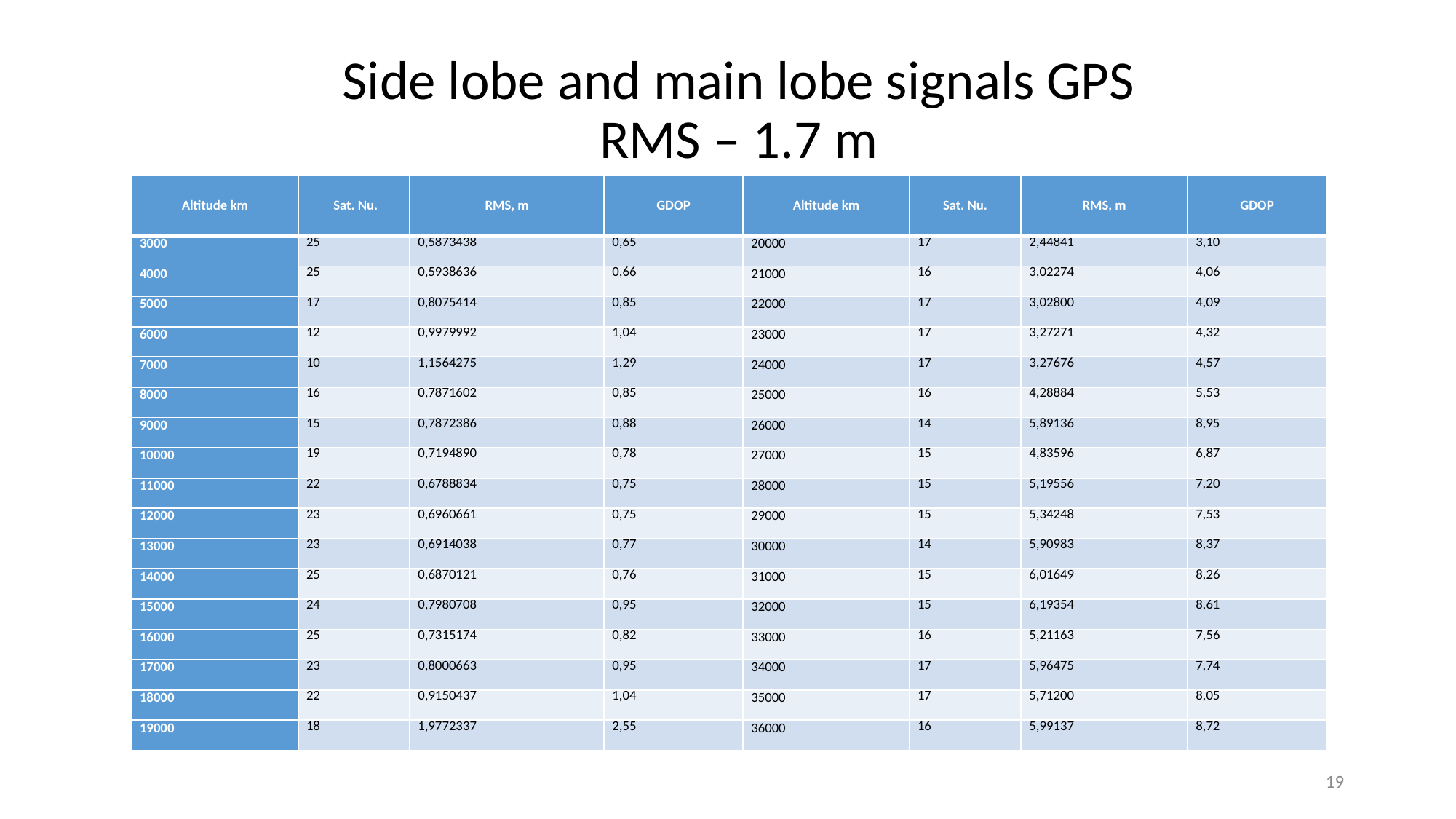

# Side lobe and main lobe signals GPS RMS – 1.7 m
| Altitude km | Sat. Nu. | RMS, m | GDOP | Altitude km | Sat. Nu. | RMS, m | GDOP |
| --- | --- | --- | --- | --- | --- | --- | --- |
| 3000 | 25 | 0,5873438 | 0,65 | 20000 | 17 | 2,44841 | 3,10 |
| 4000 | 25 | 0,5938636 | 0,66 | 21000 | 16 | 3,02274 | 4,06 |
| 5000 | 17 | 0,8075414 | 0,85 | 22000 | 17 | 3,02800 | 4,09 |
| 6000 | 12 | 0,9979992 | 1,04 | 23000 | 17 | 3,27271 | 4,32 |
| 7000 | 10 | 1,1564275 | 1,29 | 24000 | 17 | 3,27676 | 4,57 |
| 8000 | 16 | 0,7871602 | 0,85 | 25000 | 16 | 4,28884 | 5,53 |
| 9000 | 15 | 0,7872386 | 0,88 | 26000 | 14 | 5,89136 | 8,95 |
| 10000 | 19 | 0,7194890 | 0,78 | 27000 | 15 | 4,83596 | 6,87 |
| 11000 | 22 | 0,6788834 | 0,75 | 28000 | 15 | 5,19556 | 7,20 |
| 12000 | 23 | 0,6960661 | 0,75 | 29000 | 15 | 5,34248 | 7,53 |
| 13000 | 23 | 0,6914038 | 0,77 | 30000 | 14 | 5,90983 | 8,37 |
| 14000 | 25 | 0,6870121 | 0,76 | 31000 | 15 | 6,01649 | 8,26 |
| 15000 | 24 | 0,7980708 | 0,95 | 32000 | 15 | 6,19354 | 8,61 |
| 16000 | 25 | 0,7315174 | 0,82 | 33000 | 16 | 5,21163 | 7,56 |
| 17000 | 23 | 0,8000663 | 0,95 | 34000 | 17 | 5,96475 | 7,74 |
| 18000 | 22 | 0,9150437 | 1,04 | 35000 | 17 | 5,71200 | 8,05 |
| 19000 | 18 | 1,9772337 | 2,55 | 36000 | 16 | 5,99137 | 8,72 |
19